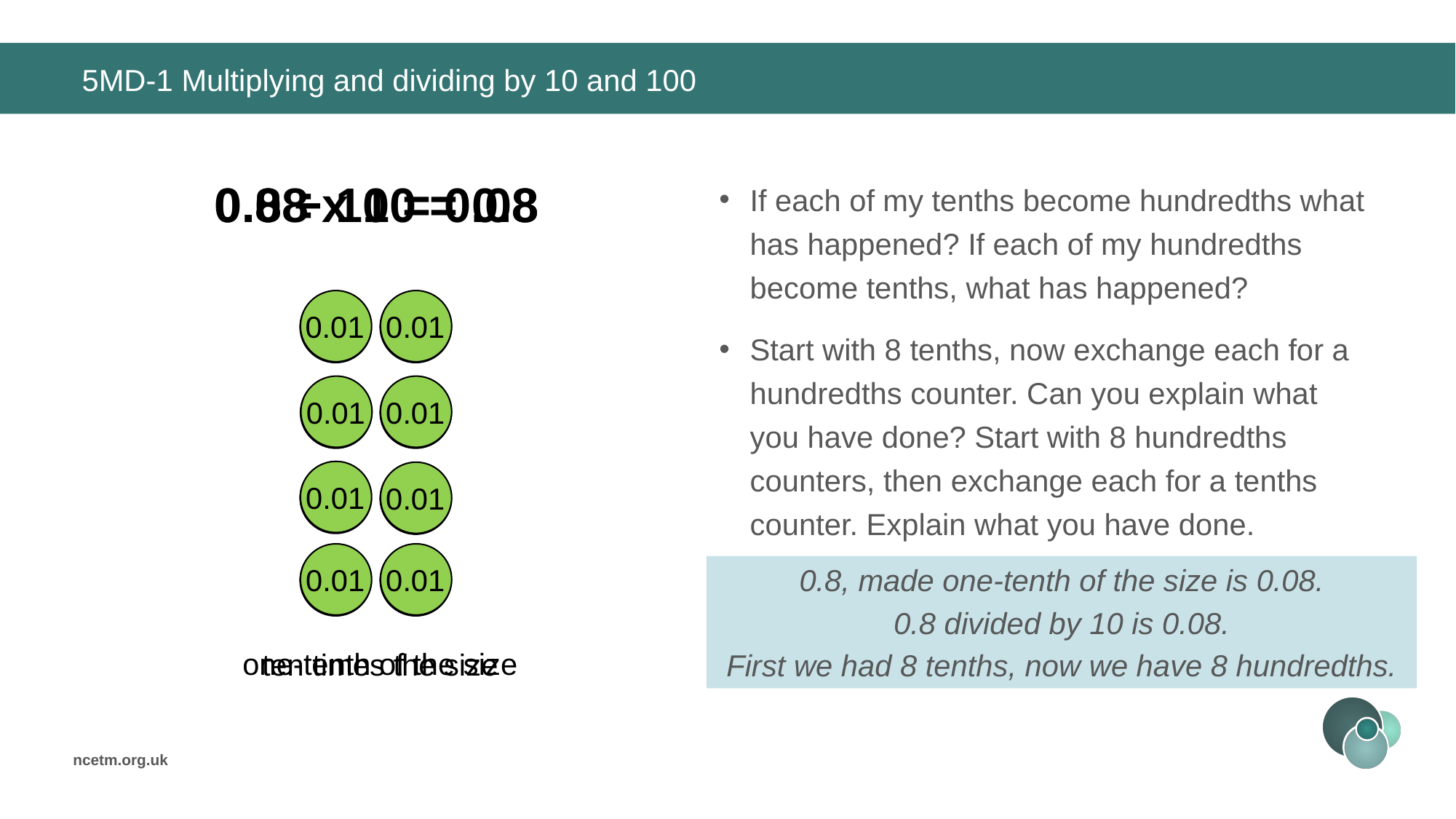

# 5MD-1 Multiplying and dividing by 10 and 100
If each of my tenths become hundredths what has happened? If each of my hundredths become tenths, what has happened?
Start with 8 tenths, now exchange each for a hundredths counter. Can you explain what you have done? Start with 8 hundredths counters, then exchange each for a tenths counter. Explain what you have done.

0.08 x 10 = 0.8
0.8 ÷ 10 = 0.08

0.01

0.01

0.01

0.01

0.01

0.01

0.01

0.01

0.1

0.1

0.1

0.1

0.1

0.1

0.1

0.1
0.8, made one-tenth of the size is 0.08.
0.8 divided by 10 is 0.08.
First we had 8 tenths, now we have 8 hundredths.
one-tenth of the size
ten times the size